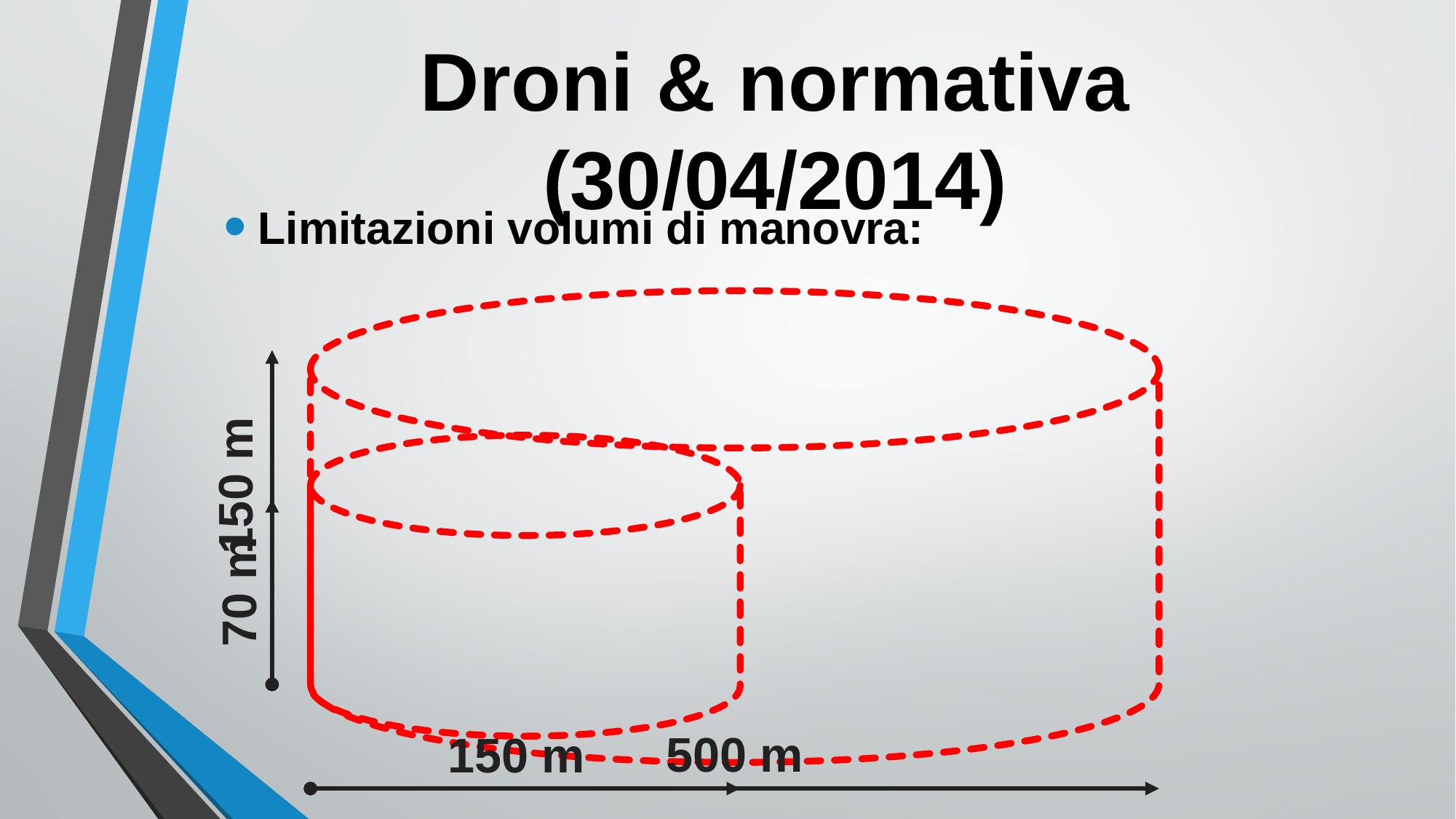

# Droni & normativa (30/04/2014)
Limitazioni volumi di manovra:

150 m
70 m
500 m
150 m